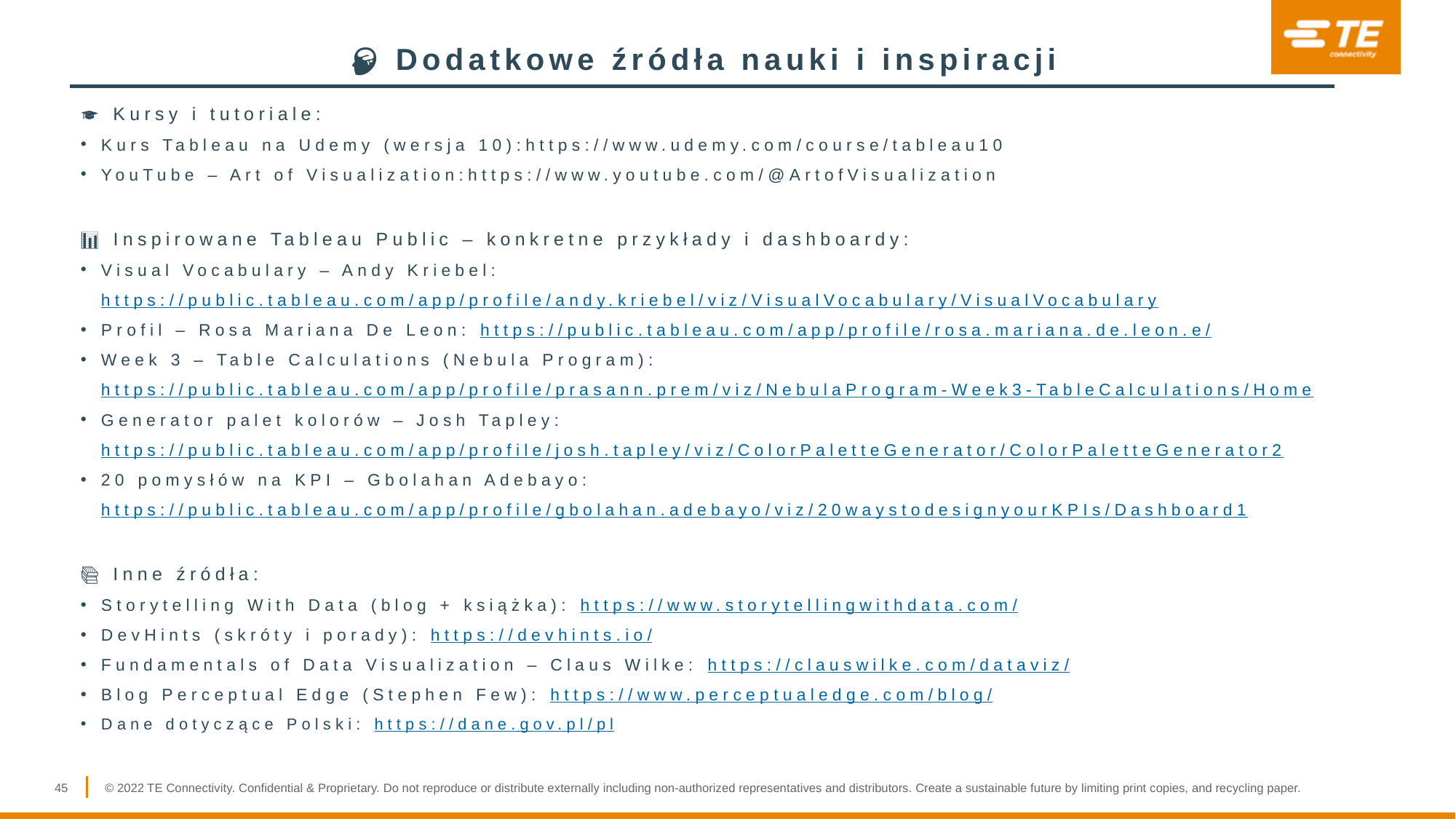

🧠 Dodatkowe źródła nauki i inspiracji
🎓 Kursy i tutoriale:
Kurs Tableau na Udemy (wersja 10):https://www.udemy.com/course/tableau10
YouTube – Art of Visualization:https://www.youtube.com/@ArtofVisualization

📊 Inspirowane Tableau Public – konkretne przykłady i dashboardy:
Visual Vocabulary – Andy Kriebel: https://public.tableau.com/app/profile/andy.kriebel/viz/VisualVocabulary/VisualVocabulary
Profil – Rosa Mariana De Leon: https://public.tableau.com/app/profile/rosa.mariana.de.leon.e/
Week 3 – Table Calculations (Nebula Program): https://public.tableau.com/app/profile/prasann.prem/viz/NebulaProgram-Week3-TableCalculations/Home
Generator palet kolorów – Josh Tapley: https://public.tableau.com/app/profile/josh.tapley/viz/ColorPaletteGenerator/ColorPaletteGenerator2
20 pomysłów na KPI – Gbolahan Adebayo: https://public.tableau.com/app/profile/gbolahan.adebayo/viz/20waystodesignyourKPIs/Dashboard1

📚 Inne źródła:
Storytelling With Data (blog + książka): https://www.storytellingwithdata.com/
DevHints (skróty i porady): https://devhints.io/
Fundamentals of Data Visualization – Claus Wilke: https://clauswilke.com/dataviz/
Blog Perceptual Edge (Stephen Few): https://www.perceptualedge.com/blog/
Dane dotyczące Polski: https://dane.gov.pl/pl
45